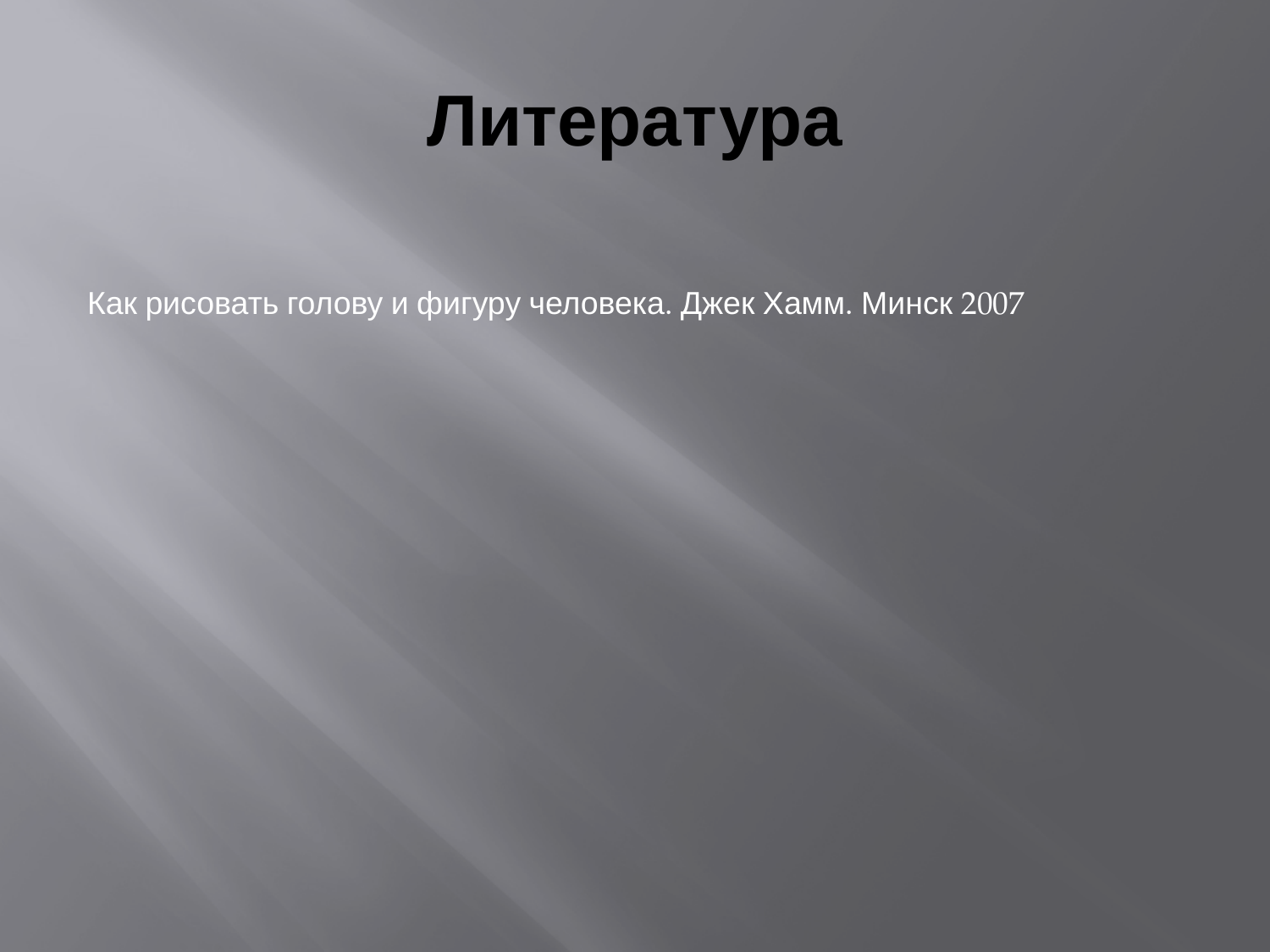

# Литература
Как рисовать голову и фигуру человека. Джек Хамм. Минск 2007